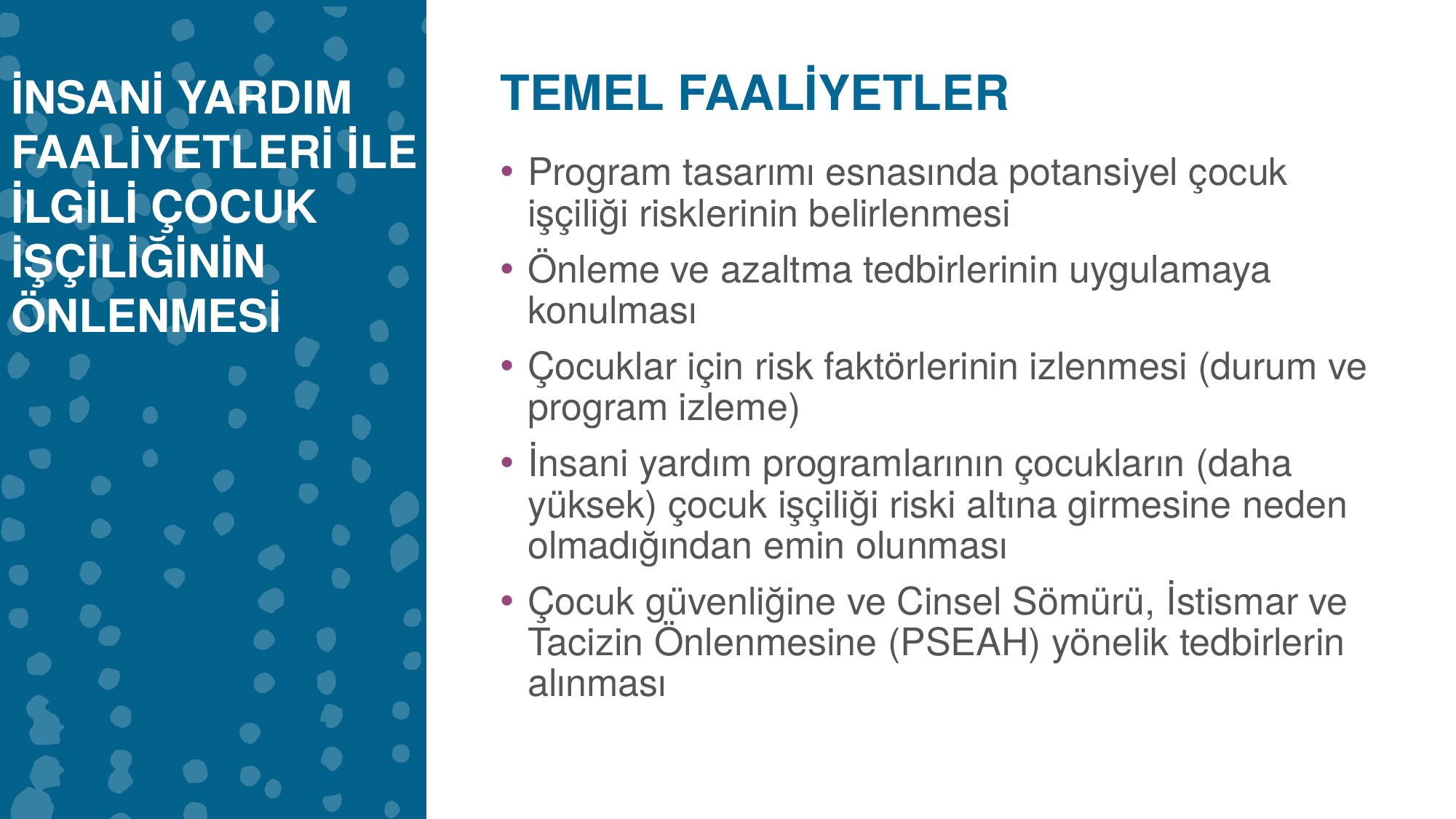

İNSANİ YARDIM FAALİYETLERİ İLE İLGİLİ ÇOCUK İŞÇİLİĞİNİN ÖNLENMESİ
TEMEL FAALİYETLER
Program tasarımı esnasında potansiyel çocuk işçiliği risklerinin belirlenmesi
Önleme ve azaltma tedbirlerinin uygulamaya konulması
Çocuklar için risk faktörlerinin izlenmesi (durum ve program izleme)
İnsani yardım programlarının çocukların (daha yüksek) çocuk işçiliği riski altına girmesine neden olmadığından emin olunması
Çocuk güvenliğine ve Cinsel Sömürü, İstismar ve Tacizin Önlenmesine (PSEAH) yönelik tedbirlerin alınması